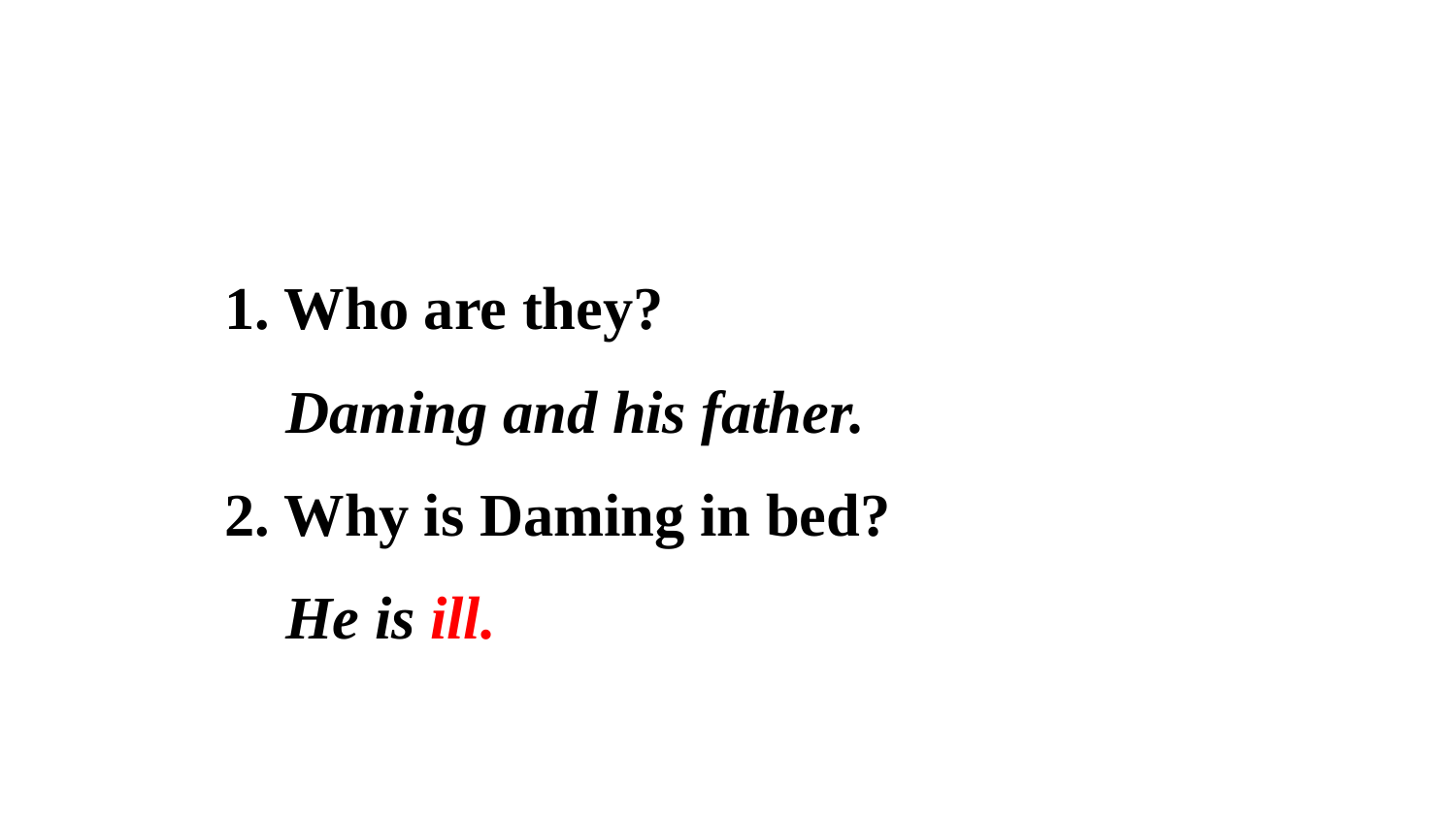

1. Who are they?
    Daming and his father.
2. Why is Daming in bed?
    He is ill.